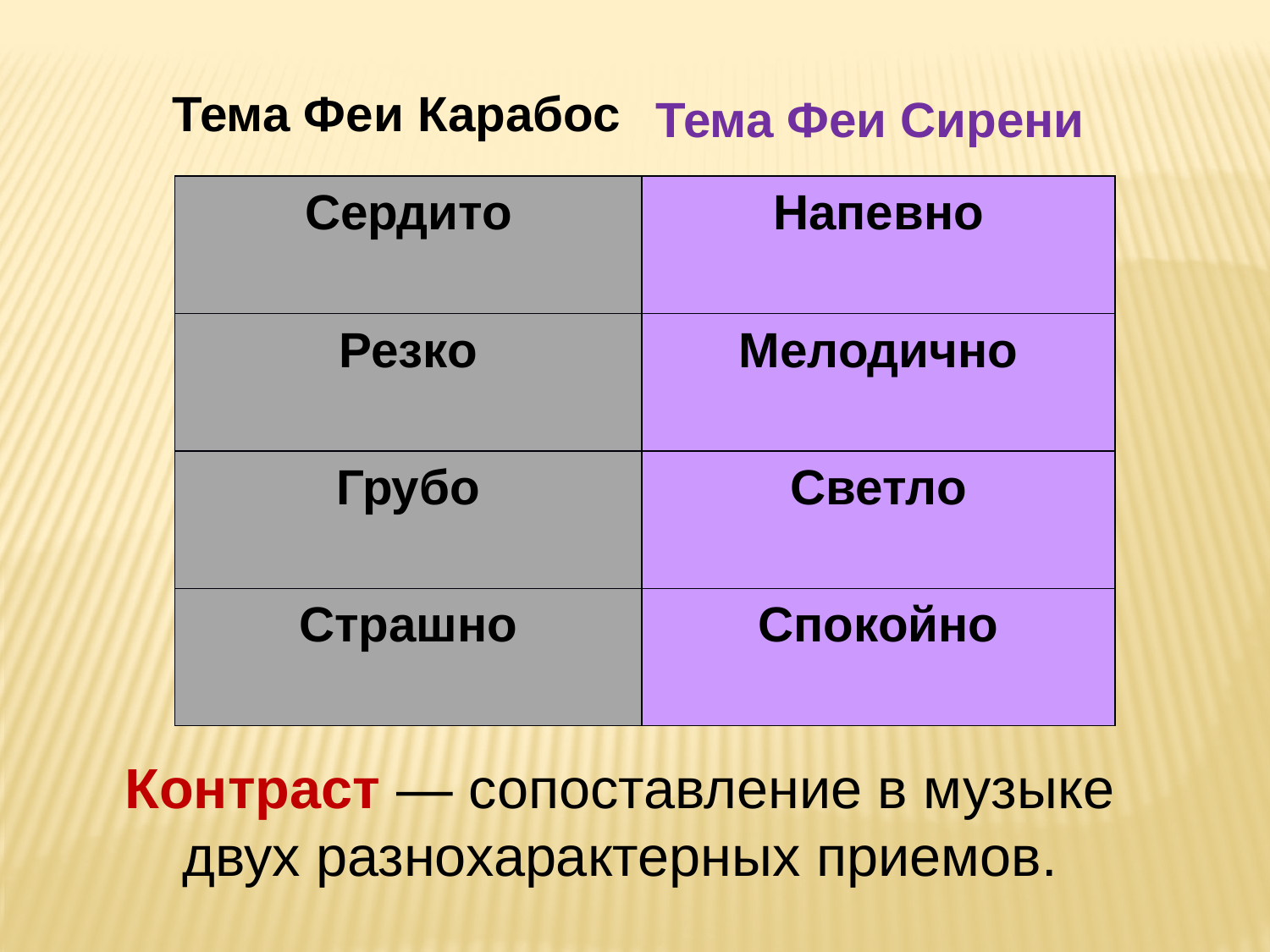

Тема Феи Карабос
Тема Феи Сирени
| Сердито | Напевно |
| --- | --- |
| Резко | Мелодично |
| Грубо | Светло |
| Страшно | Спокойно |
Контраст — сопоставление в музыке двух разнохарактерных приемов.